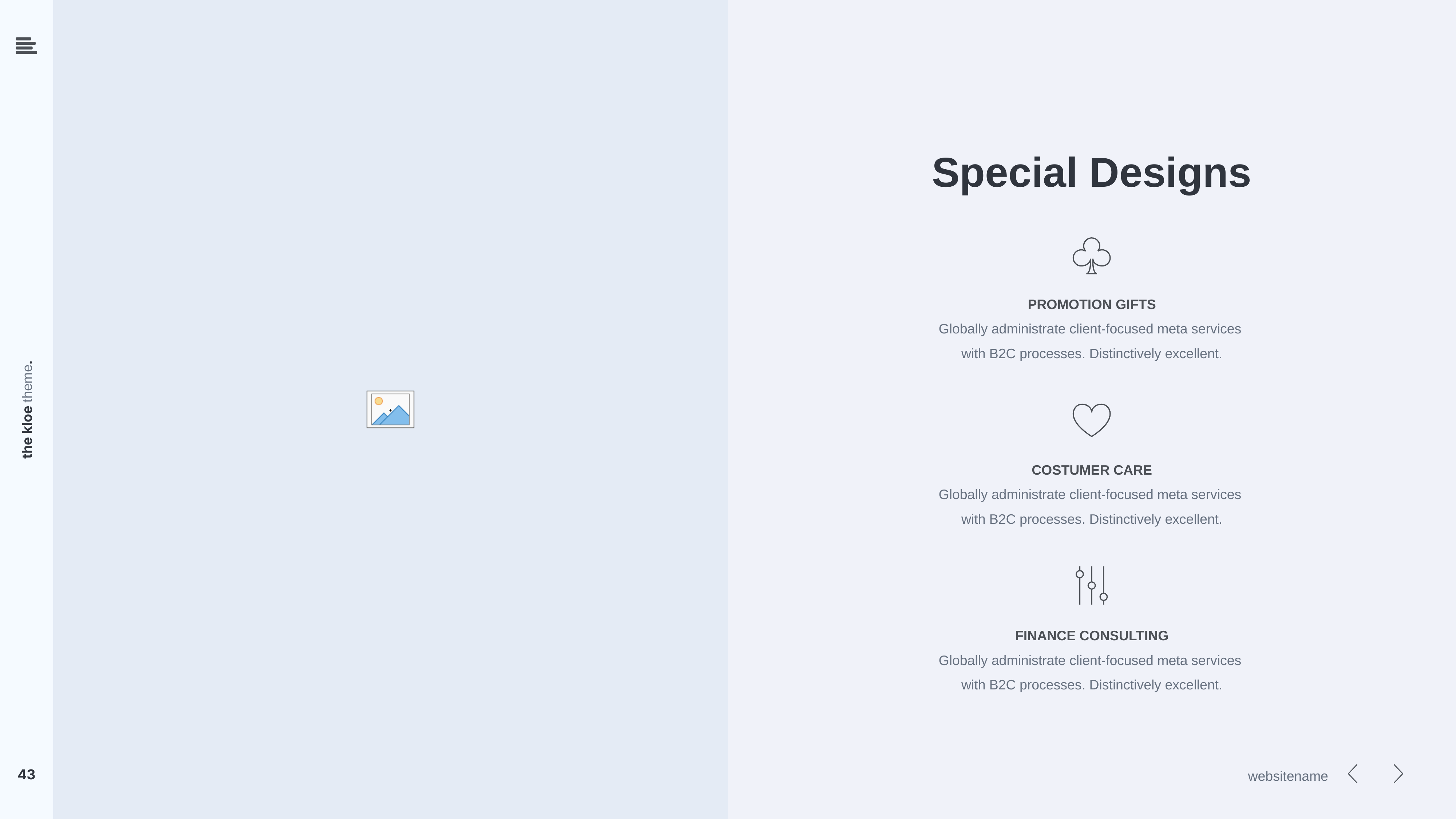

Special Designs

PROMOTION GIFTS
Globally administrate client-focused meta services
with B2C processes. Distinctively excellent.

COSTUMER CARE
Globally administrate client-focused meta services
with B2C processes. Distinctively excellent.

FINANCE CONSULTING
Globally administrate client-focused meta services
with B2C processes. Distinctively excellent.
43